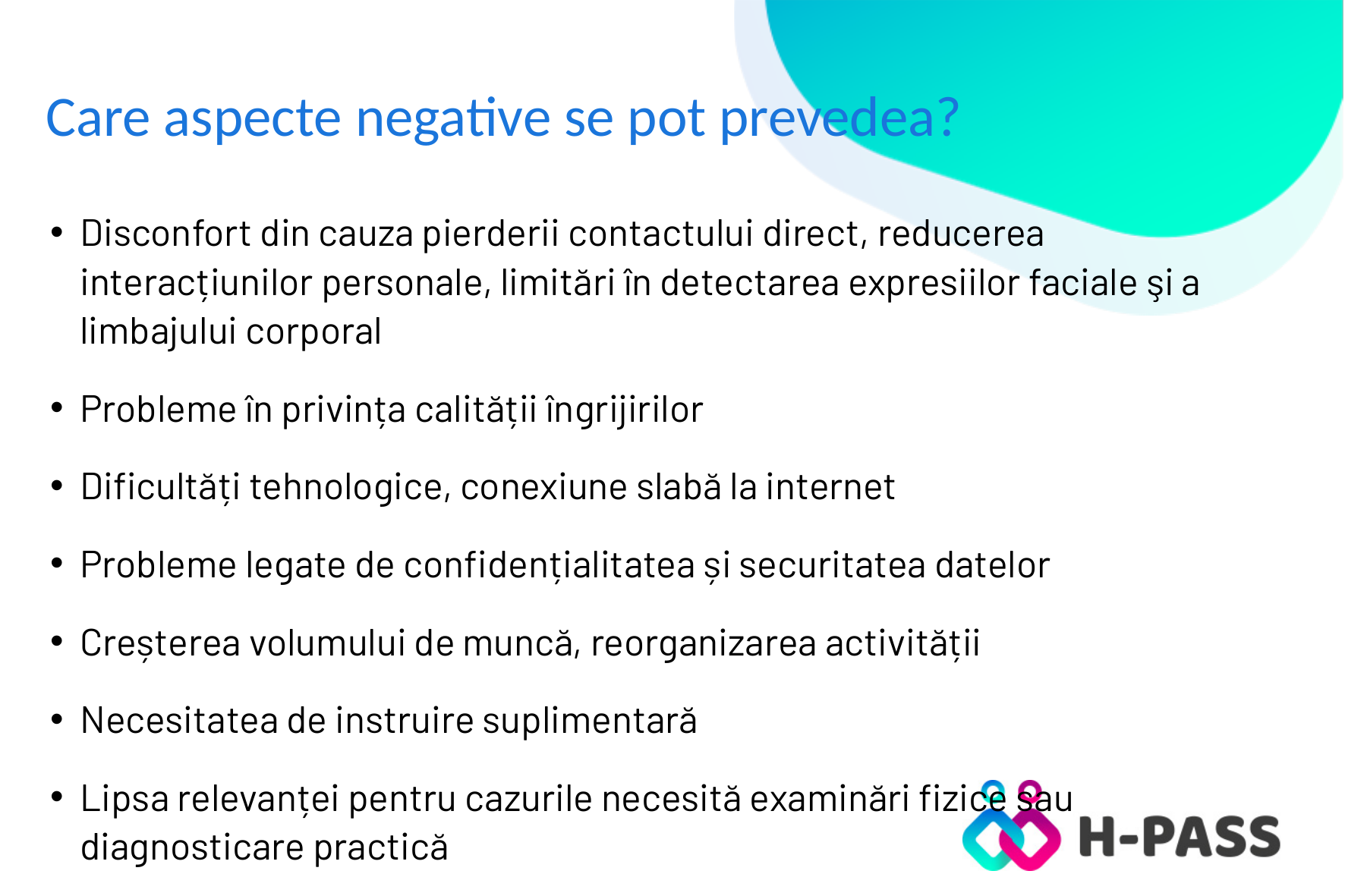

# Care aspecte negative se pot prevedea?
Disconfort din cauza pierderii contactului direct, reducerea interacțiunilor personale, limitări în detectarea expresiilor faciale şi a limbajului corporal
Probleme în privința calității îngrijirilor
Dificultăți tehnologice, conexiune slabă la internet
Probleme legate de confidențialitatea și securitatea datelor
Creșterea volumului de muncă, reorganizarea activității
Necesitatea de instruire suplimentară
Lipsa relevanței pentru cazurile necesită examinări fizice sau diagnosticare practică